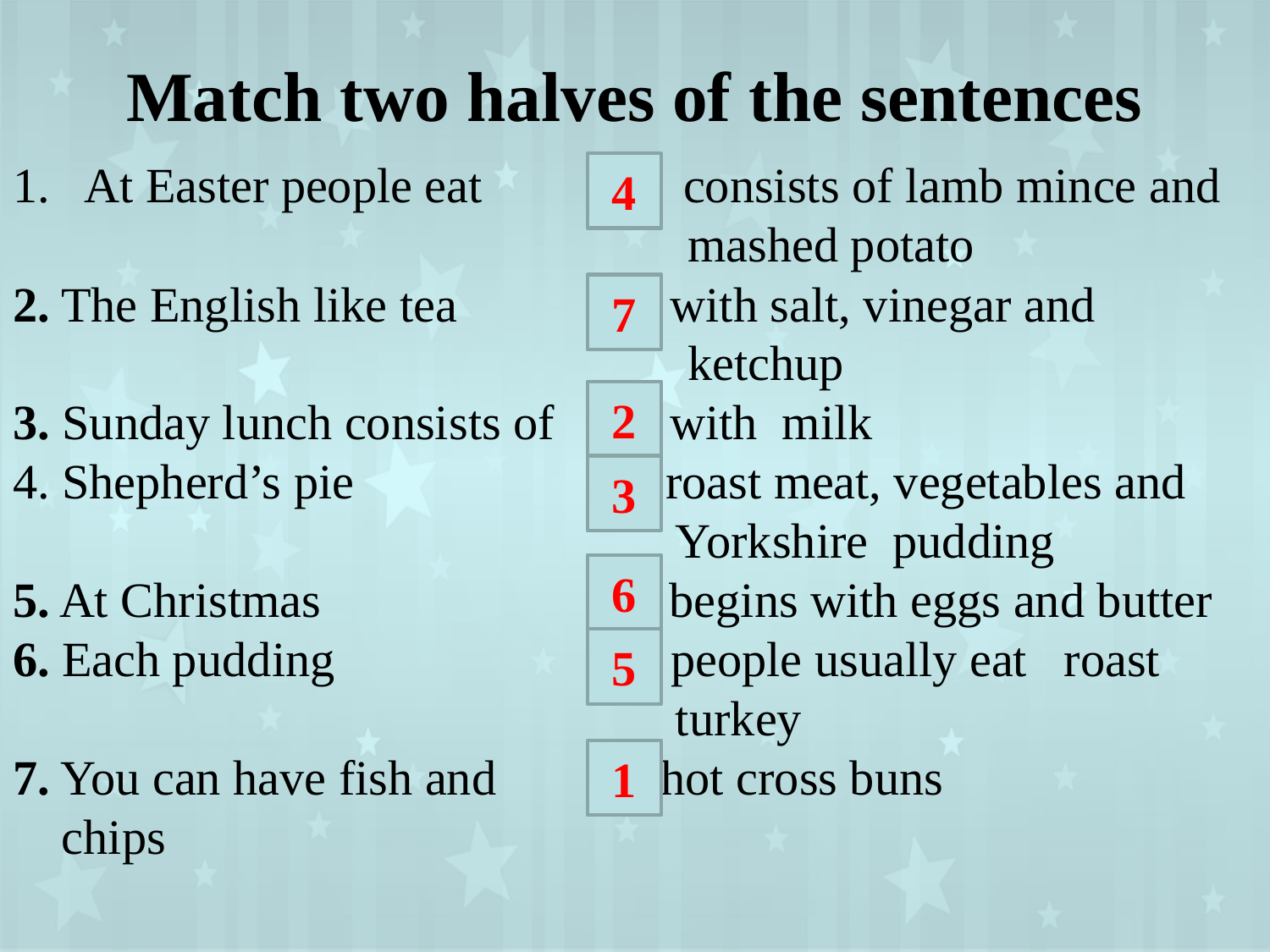

# Match two halves of the sentences
At Easter people eat           ?)  consists of lamb mince and
                                                       mashed potato
2. The English like tea             ?) with salt, vinegar and
                                                       ketchup
3. Sunday lunch consists of     ?) with  milk
4. Shepherd’s pie                     ?) roast meat, vegetables and
                                                      Yorkshire  pudding
5. At Christmas                        ?) begins with eggs and butter
6. Each pudding                       ?) people usually eat   roast
                                                      turkey
7. You can have fish and         ?) hot cross buns
    chips
4
7
2
3
6
5
1